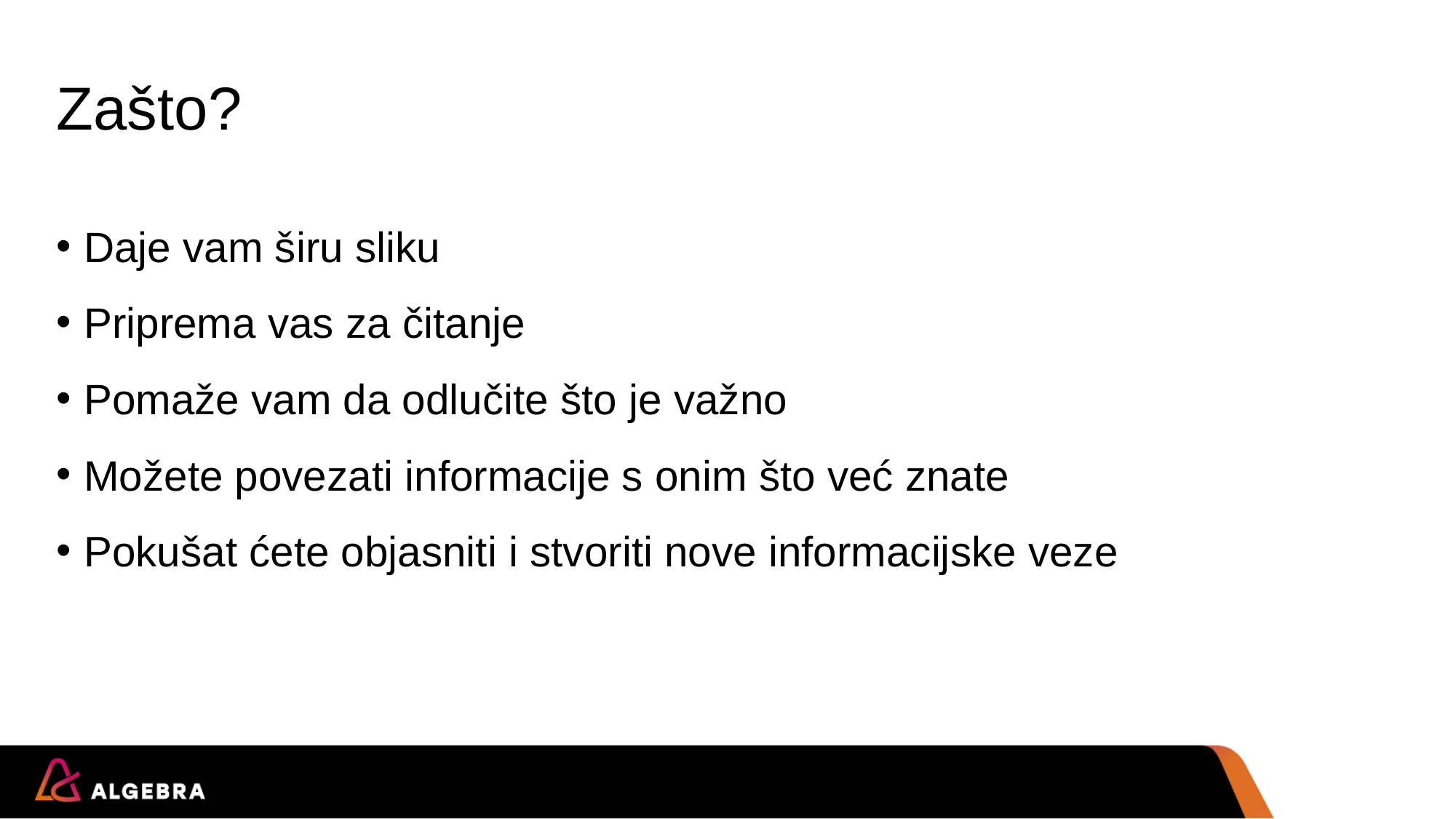

# Zašto?
Daje vam širu sliku
Priprema vas za čitanje
Pomaže vam da odlučite što je važno
Možete povezati informacije s onim što već znate
Pokušat ćete objasniti i stvoriti nove informacijske veze